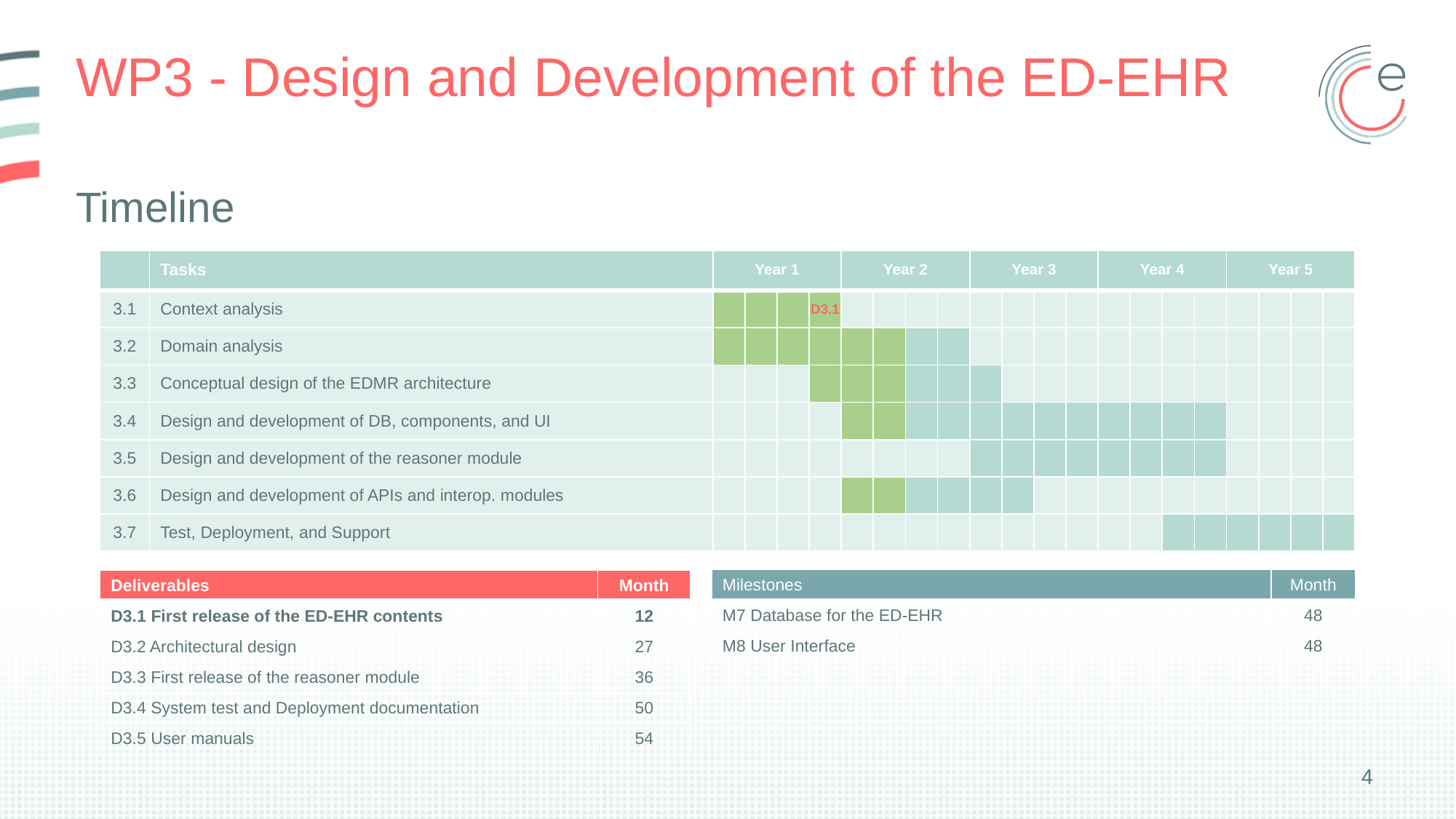

# WP3 - Design and Development of the ED-EHR
Timeline

|  | Tasks | Year 1 |  |  |  | Year 2 |  |  |  | Year 3 |  |  |  | Year 4 |  |  |  | Year 5 |  |  |  |
| --- | --- | --- | --- | --- | --- | --- | --- | --- | --- | --- | --- | --- | --- | --- | --- | --- | --- | --- | --- | --- | --- |
| 3.1 | Context analysis |  |  |  | D3.1 |  |  |  |  |  |  |  |  |  |  |  |  |  |  |  |  |
| 3.2 | Domain analysis |  |  |  |  |  |  |  |  |  |  |  |  |  |  |  |  |  |  |  |  |
| 3.3 | Conceptual design of the EDMR architecture |  |  |  |  |  |  |  |  |  |  |  |  |  |  |  |  |  |  |  |  |
| 3.4 | Design and development of DB, components, and UI |  |  |  |  |  |  |  |  |  |  |  |  |  |  |  |  |  |  |  |  |
| 3.5 | Design and development of the reasoner module |  |  |  |  |  |  |  |  |  |  |  |  |  |  |  |  |  |  |  |  |
| 3.6 | Design and development of APIs and interop. modules |  |  |  |  |  |  |  |  |  |  |  |  |  |  |  |  |  |  |  |  |
| 3.7 | Test, Deployment, and Support |  |  |  |  |  |  |  |  |  |  |  |  |  |  |  |  |  |  |  |  |
| Milestones | Month |
| --- | --- |
| M7 Database for the ED-EHR | 48 |
| M8 User Interface | 48 |
| Deliverables | Month |
| --- | --- |
| D3.1 First release of the ED-EHR contents | 12 |
| D3.2 Architectural design | 27 |
| D3.3 First release of the reasoner module | 36 |
| D3.4 System test and Deployment documentation | 50 |
| D3.5 User manuals | 54 |